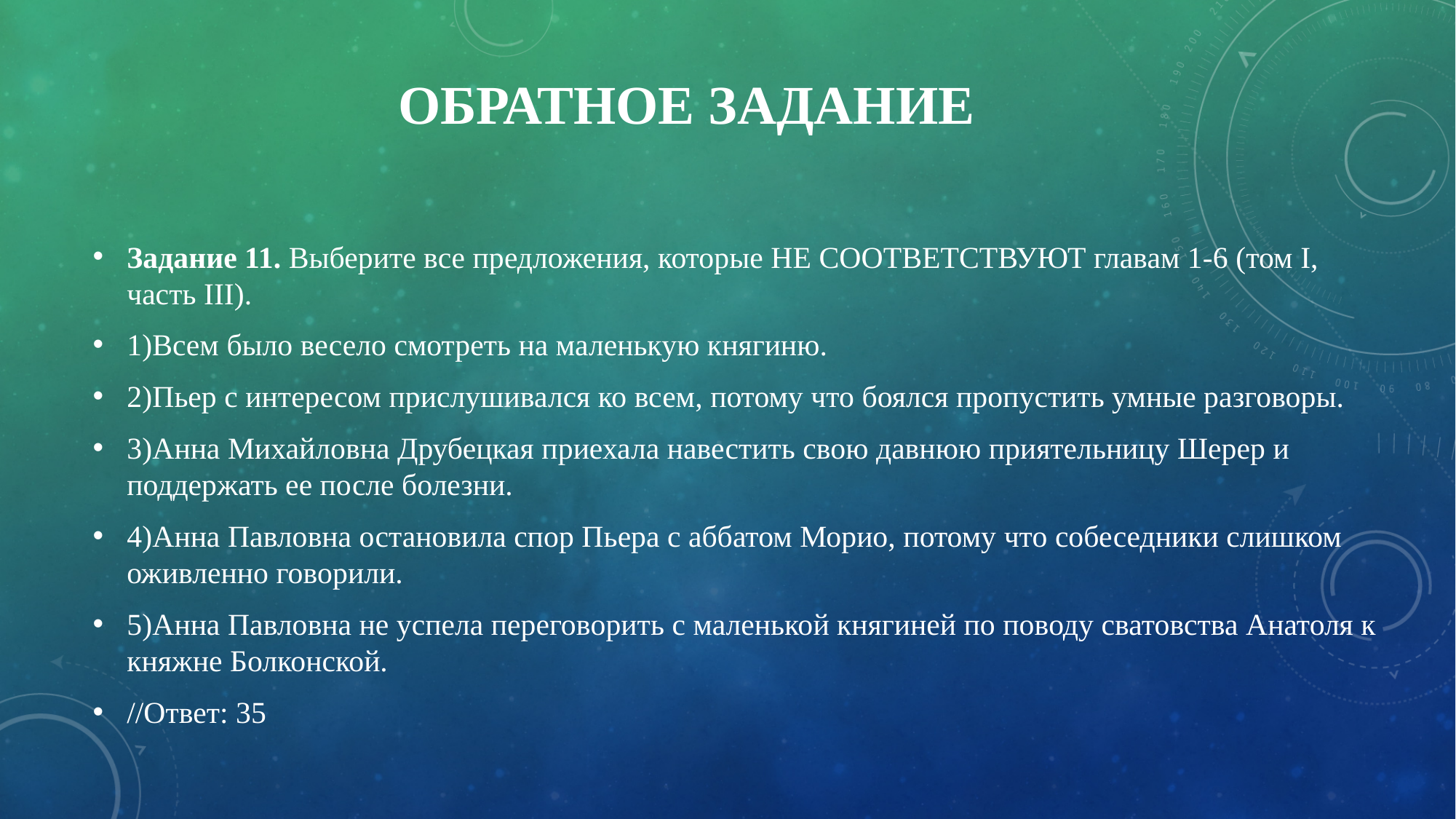

# Обратное задание
Задание 11. Выберите все предложения, которые НЕ СООТВЕТСТВУЮТ главам 1-6 (том I, часть III).
1)Всем было весело смотреть на маленькую княгиню.
2)Пьер с интересом прислушивался ко всем, потому что боялся пропустить умные разговоры.
3)Анна Михайловна Друбецкая приехала навестить свою давнюю приятельницу Шерер и поддержать ее после болезни.
4)Анна Павловна остановила спор Пьера с аббатом Морио, потому что собеседники слишком оживленно говорили.
5)Анна Павловна не успела переговорить с маленькой княгиней по поводу сватовства Анатоля к княжне Болконской.
//Ответ: 35